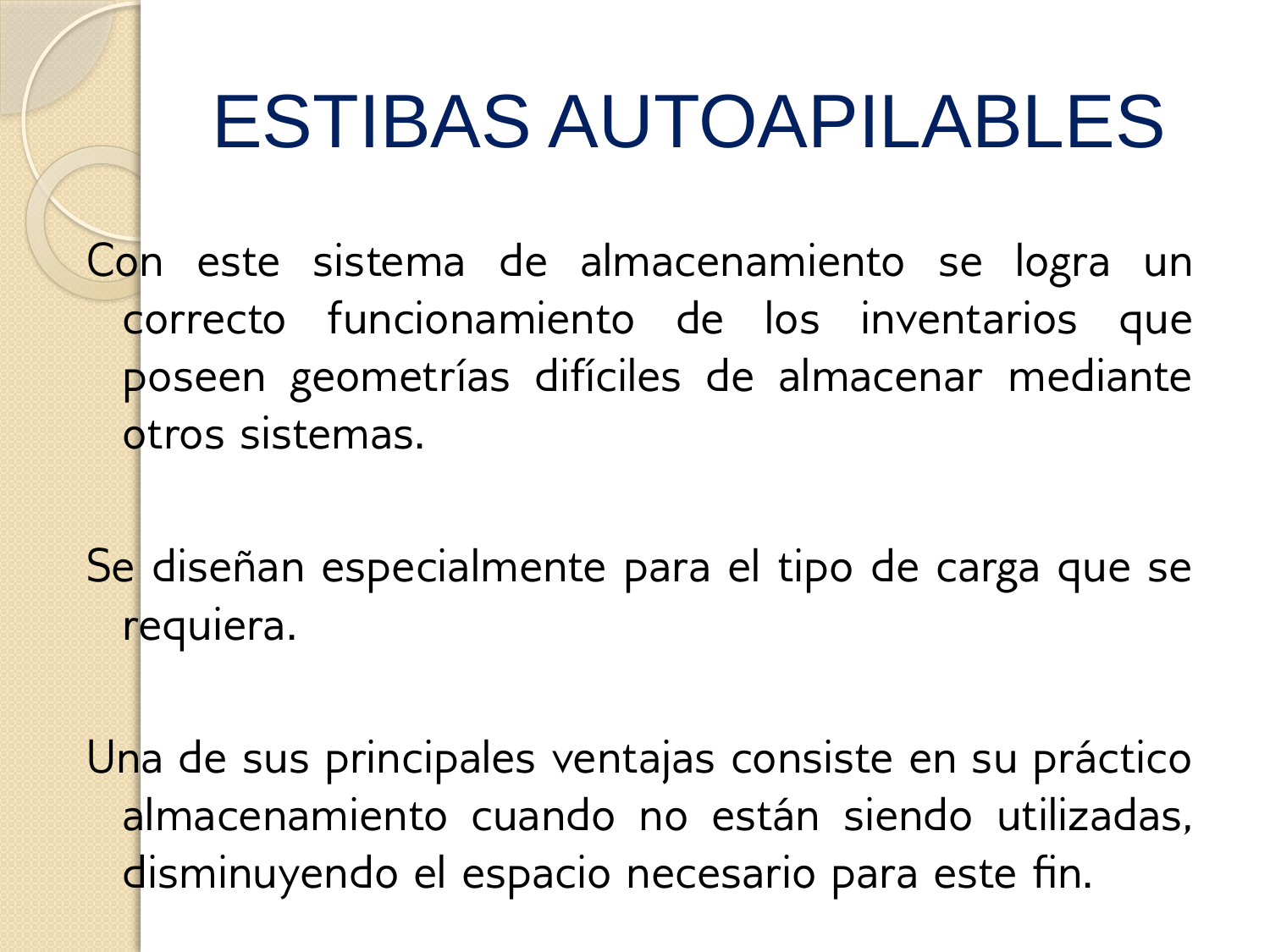

# ESTIBAS AUTOAPILABLES
Con este sistema de almacenamiento se logra un correcto funcionamiento de los inventarios que poseen geometrías difíciles de almacenar mediante otros sistemas.

Se diseñan especialmente para el tipo de carga que se requiera.

Una de sus principales ventajas consiste en su práctico almacenamiento cuando no están siendo utilizadas, disminuyendo el espacio necesario para este fin.